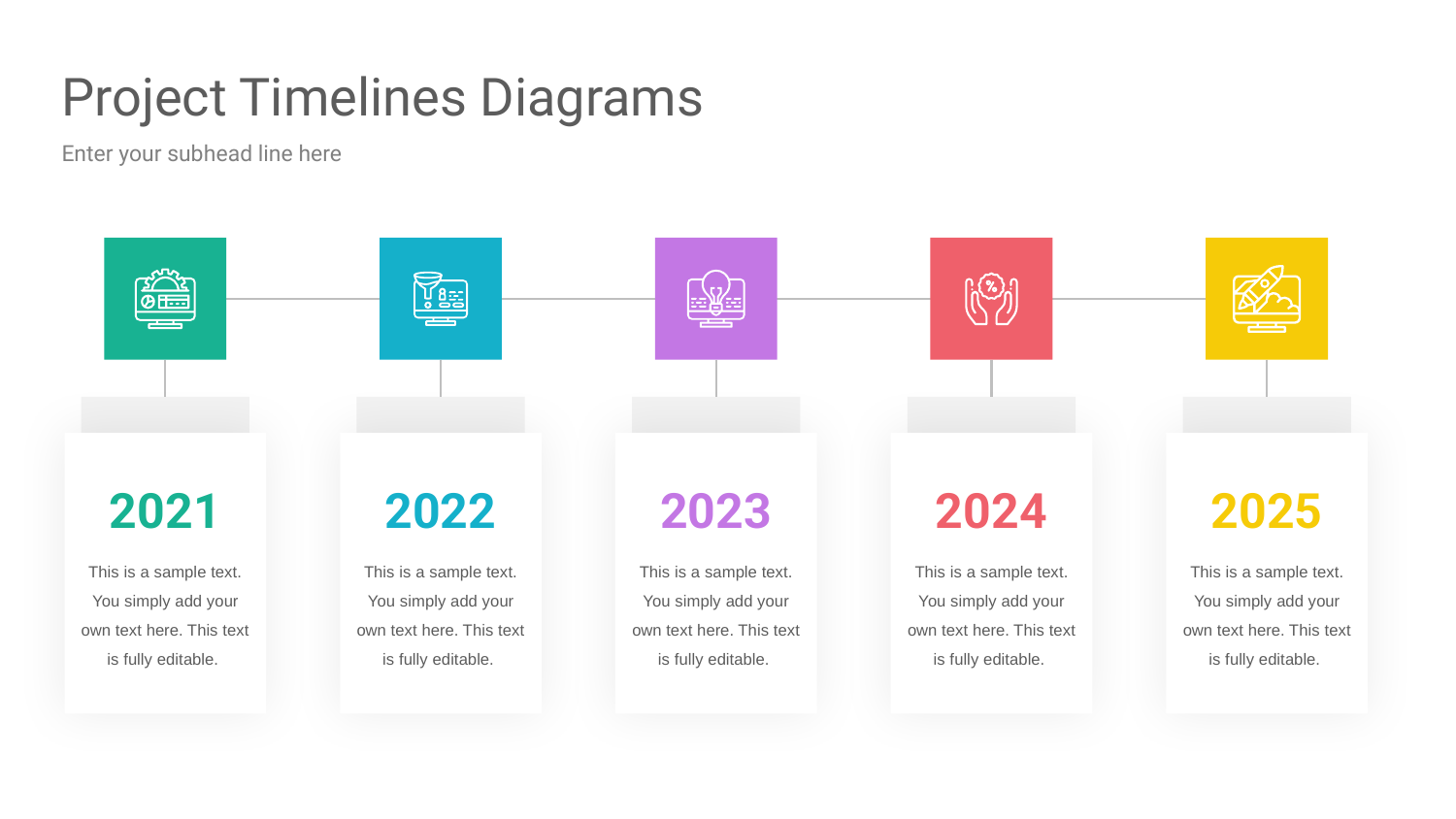

# Project Timelines Diagrams
Enter your subhead line here

2021
2022
2023
2024
2025
This is a sample text. You simply add your own text here. This text is fully editable.
This is a sample text. You simply add your own text here. This text is fully editable.
This is a sample text. You simply add your own text here. This text is fully editable.
This is a sample text. You simply add your own text here. This text is fully editable.
This is a sample text. You simply add your own text here. This text is fully editable.